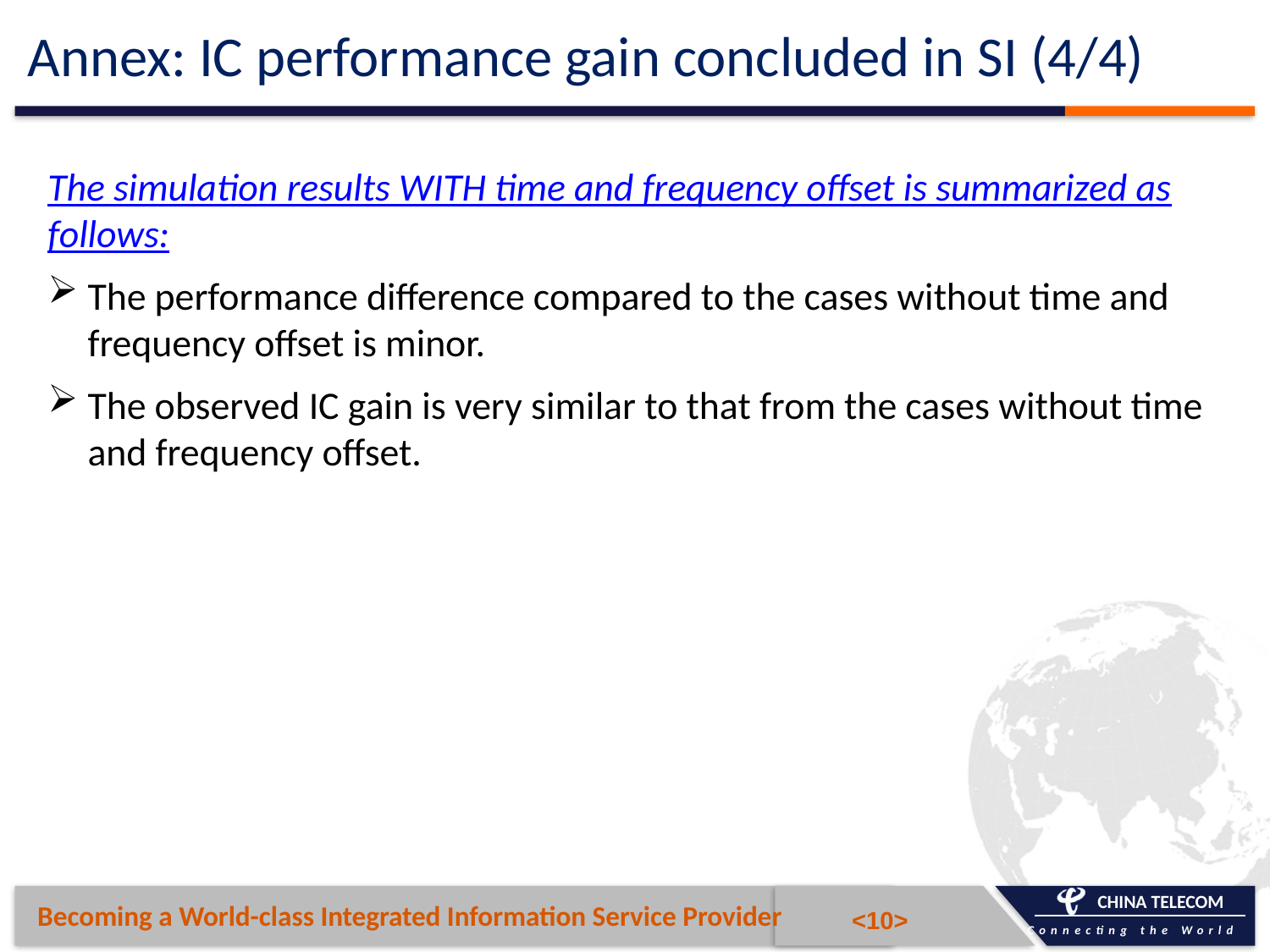

# Annex: IC performance gain concluded in SI (4/4)
The simulation results WITH time and frequency offset is summarized as follows:
The performance difference compared to the cases without time and frequency offset is minor.
The observed IC gain is very similar to that from the cases without time and frequency offset.